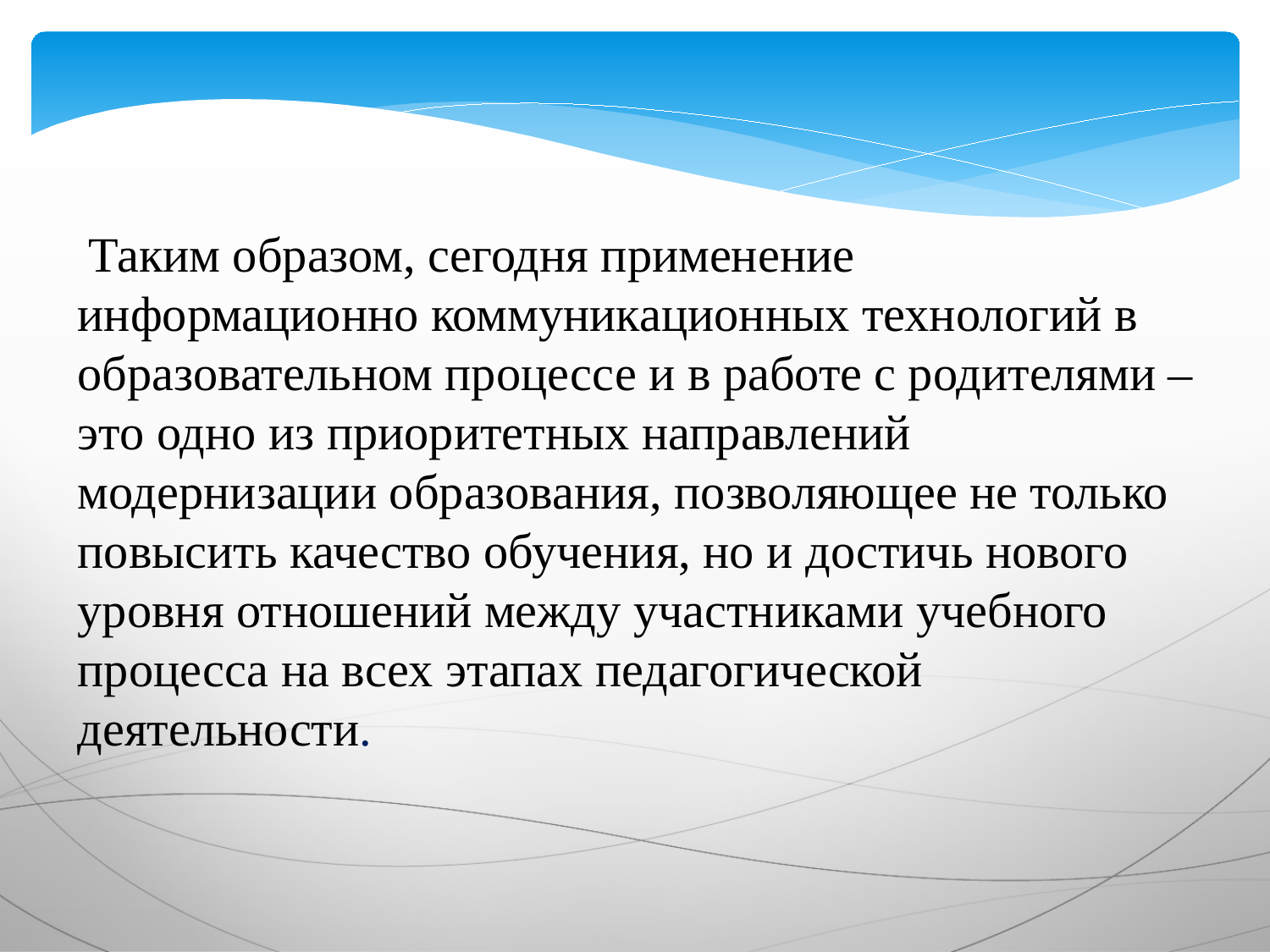

Таким образом, сегодня применение информационно коммуникационных технологий в образовательном процессе и в работе с родителями – это одно из приоритетных направлений модернизации образования, позволяющее не только повысить качество обучения, но и достичь нового уровня отношений между участниками учебного процесса на всех этапах педагогической деятельности.